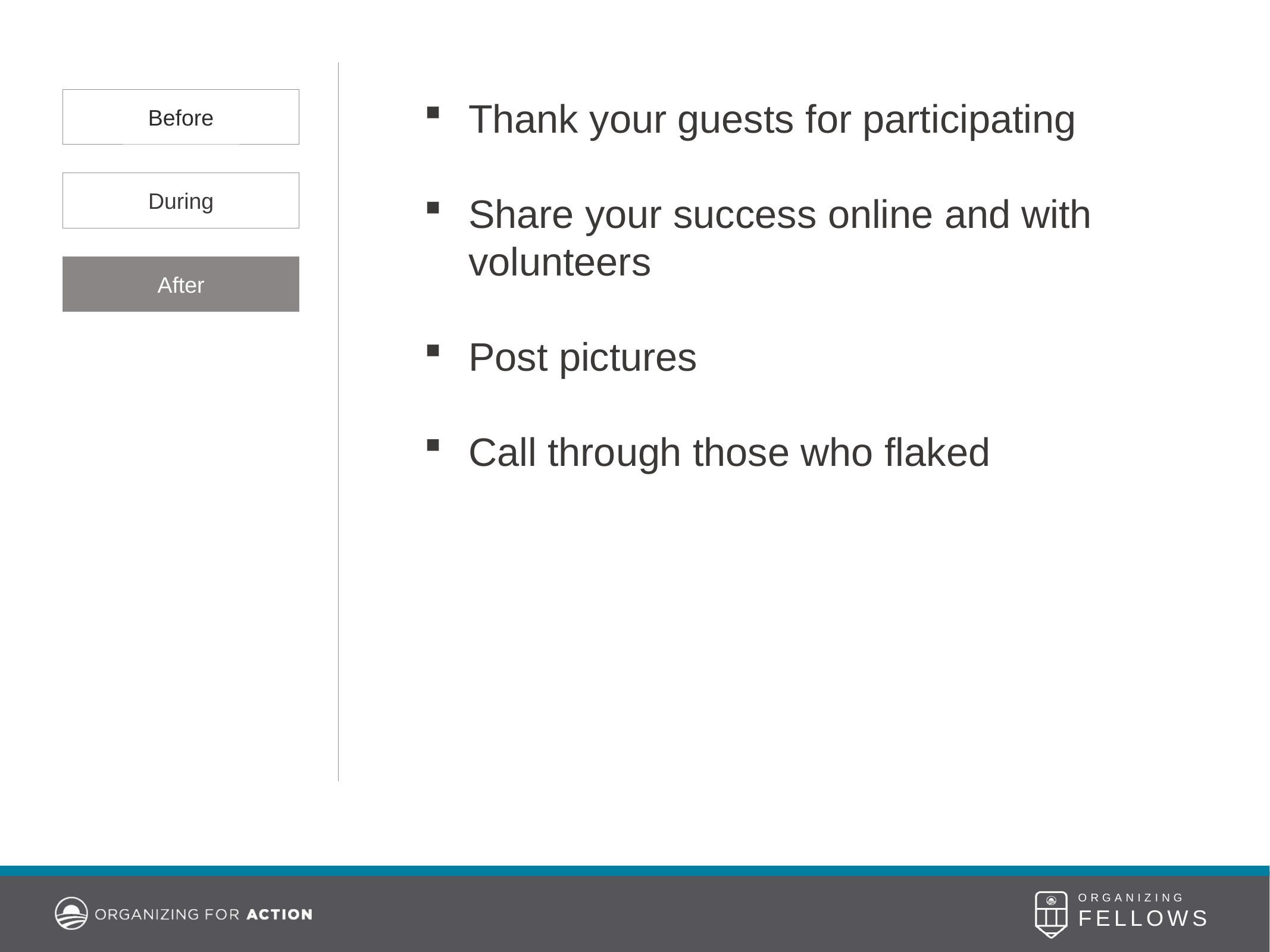

Before
Thank your guests for participating

Share your success online and with volunteers

Post pictures

Call through those who flaked

During
After